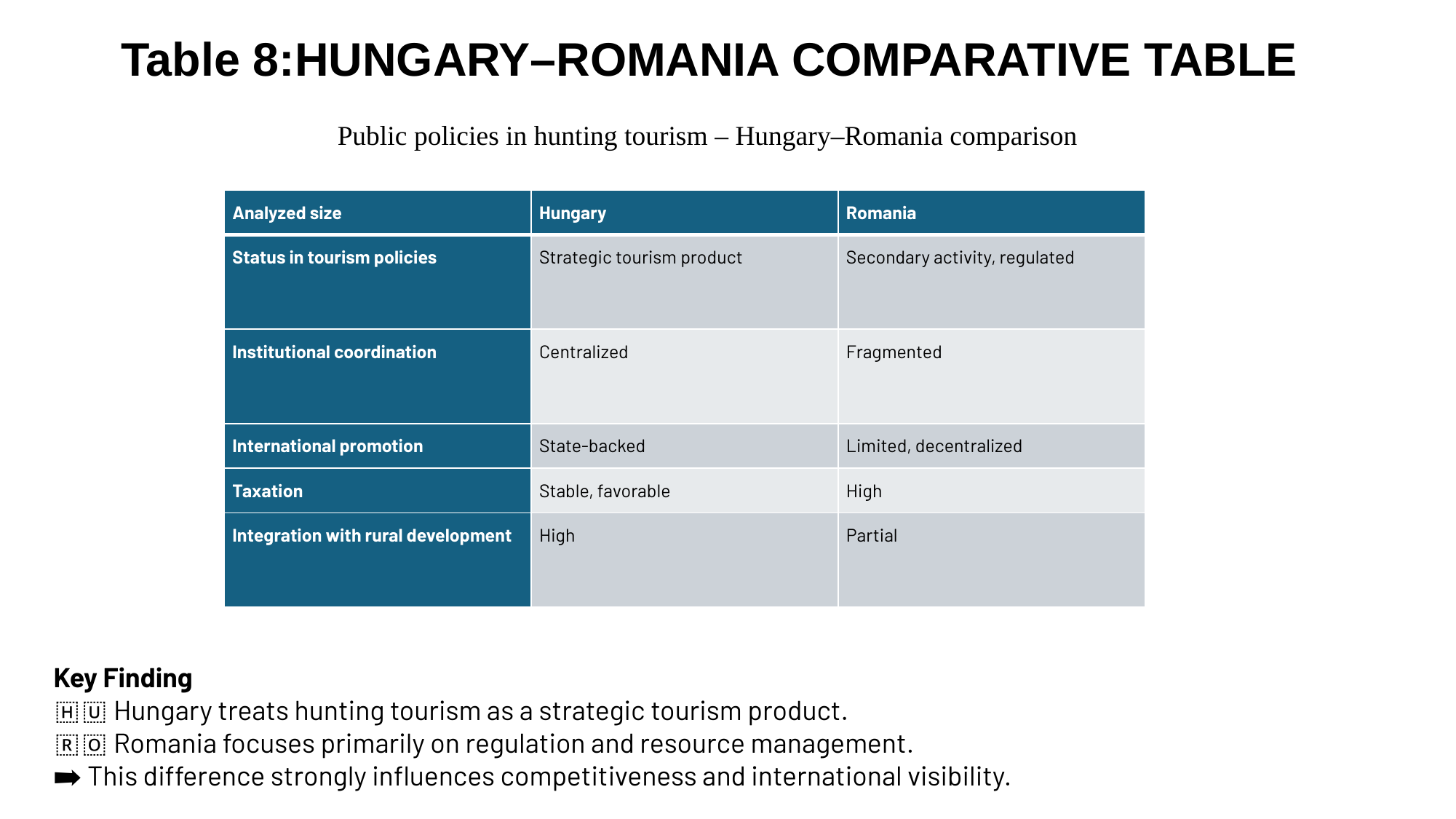

# Table 8:HUNGARY–ROMANIA COMPARATIVE TABLE
Public policies in hunting tourism – Hungary–Romania comparison

| Analyzed size | Hungary | Romania |
| --- | --- | --- |
| Status in tourism policies | Strategic tourism product | Secondary activity, regulated |
| Institutional coordination | Centralized | Fragmented |
| International promotion | State-backed | Limited, decentralized |
| Taxation | Stable, favorable | High |
| Integration with rural development | High | Partial |
Key Finding
🇭🇺 Hungary treats hunting tourism as a strategic tourism product.
🇷🇴 Romania focuses primarily on regulation and resource management.
➡️ This difference strongly influences competitiveness and international visibility.